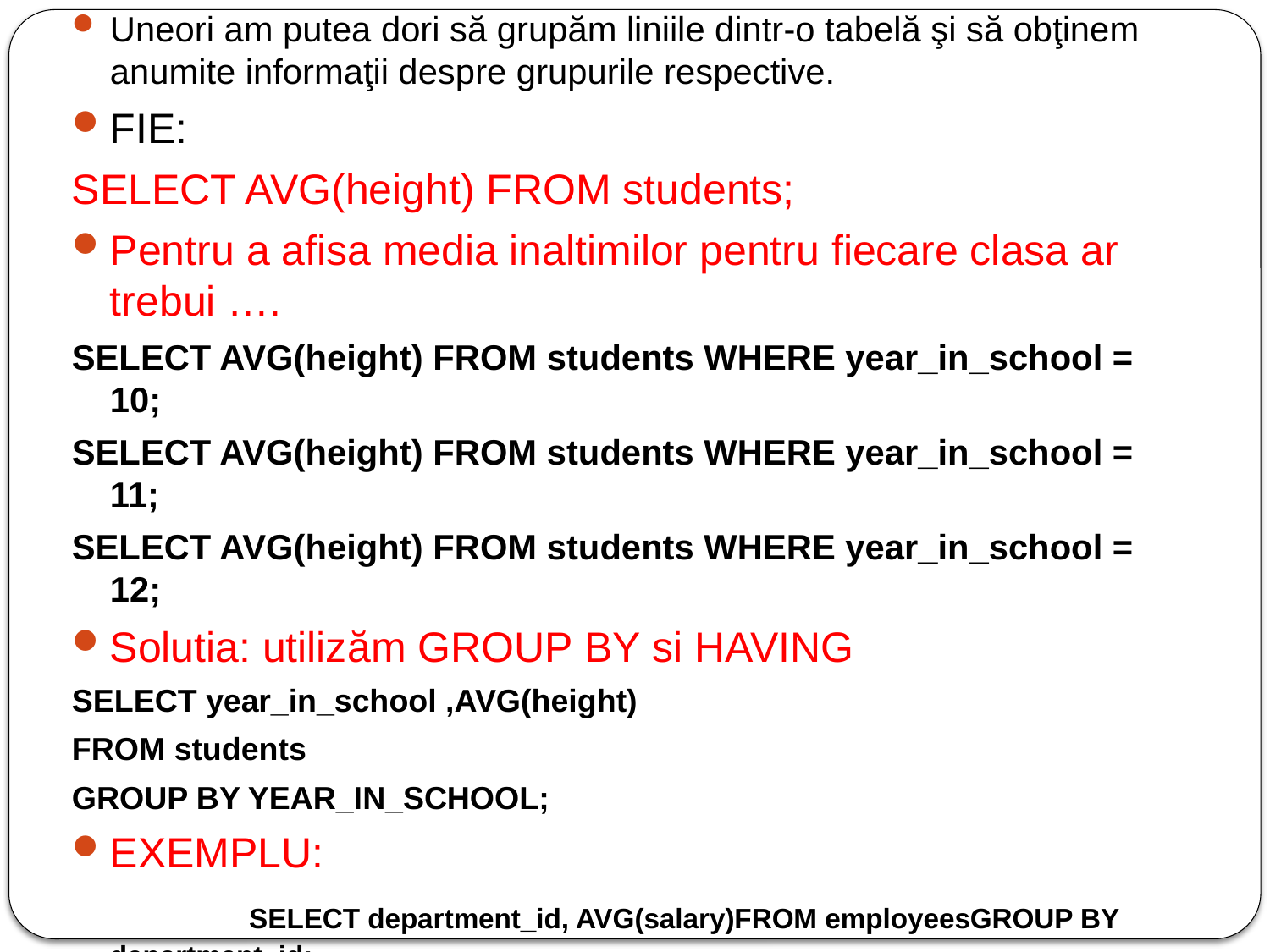

Uneori am putea dori să grupăm liniile dintr-o tabelă şi să obţinem anumite informaţii despre grupurile respective.
FIE:
SELECT AVG(height) FROM students;
Pentru a afisa media inaltimilor pentru fiecare clasa ar trebui ….
SELECT AVG(height) FROM students WHERE year_in_school = 10;
SELECT AVG(height) FROM students WHERE year_in_school = 11;
SELECT AVG(height) FROM students WHERE year_in_school = 12;
Solutia: utilizăm GROUP BY si HAVING
SELECT year_in_school ,AVG(height)
FROM students
GROUP BY YEAR_IN_SCHOOL;
EXEMPLU:
		 SELECT department_id, AVG(salary)FROM employeesGROUP BY department_id;